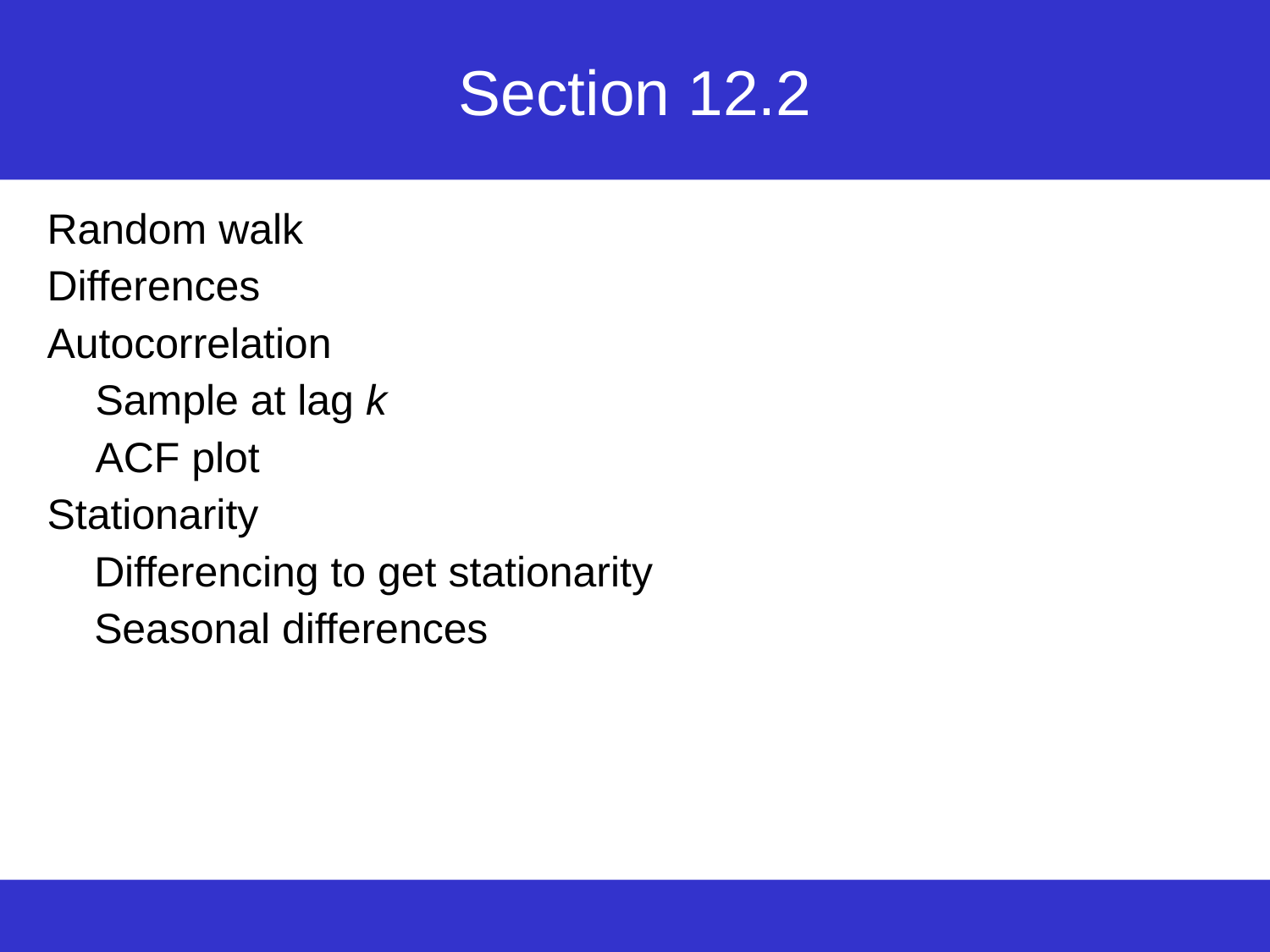

# Section 12.2
Random walk
Differences
Autocorrelation
Sample at lag k
ACF plot
Stationarity
Differencing to get stationarity
Seasonal differences